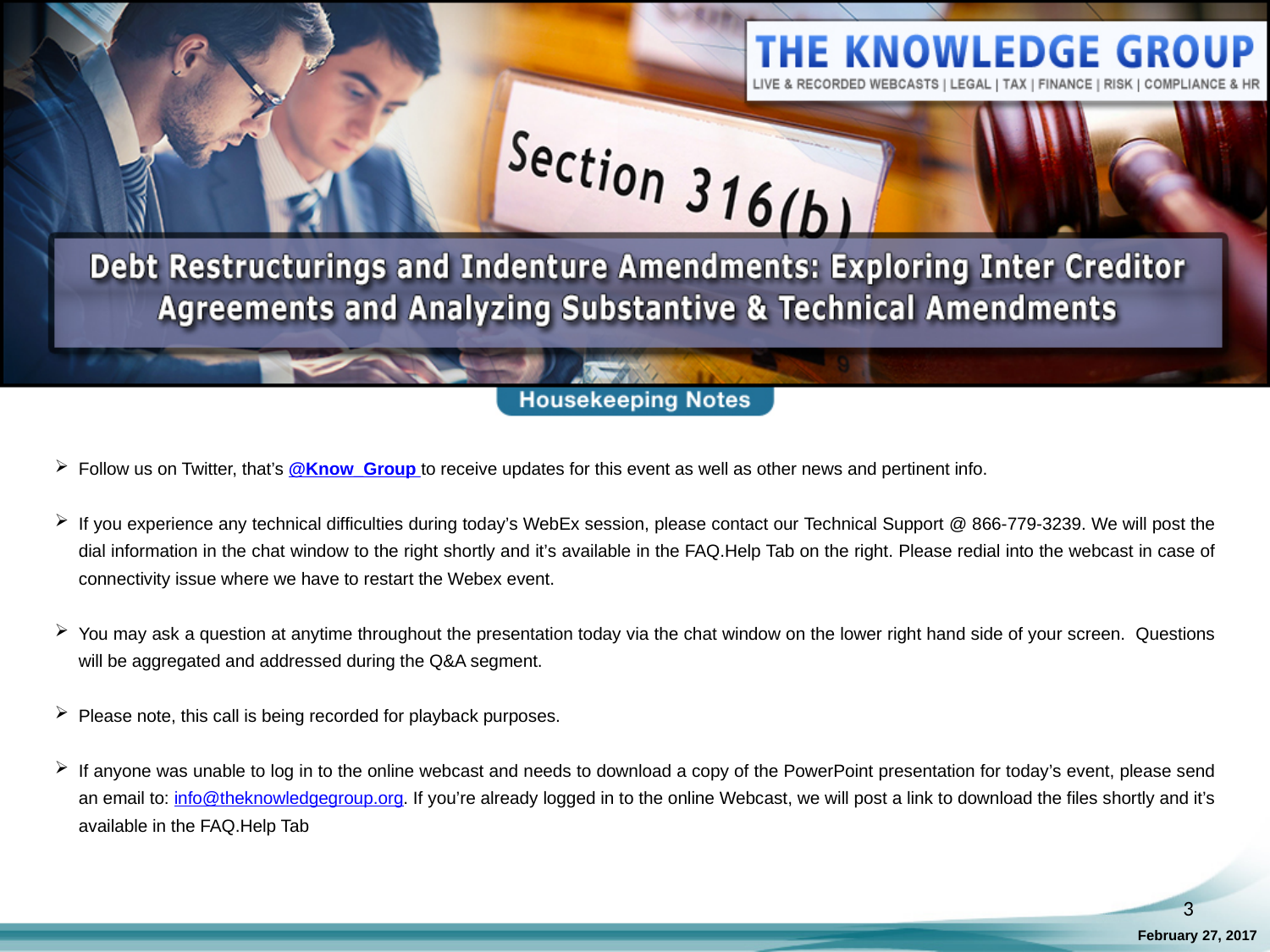

Follow us on Twitter, that’s @Know_Group to receive updates for this event as well as other news and pertinent info.

If you experience any technical difficulties during today’s WebEx session, please contact our Technical Support @ 866-779-3239. We will post the dial information in the chat window to the right shortly and it’s available in the FAQ.Help Tab on the right. Please redial into the webcast in case of connectivity issue where we have to restart the Webex event.

You may ask a question at anytime throughout the presentation today via the chat window on the lower right hand side of your screen.  Questions will be aggregated and addressed during the Q&A segment.

Please note, this call is being recorded for playback purposes.

If anyone was unable to log in to the online webcast and needs to download a copy of the PowerPoint presentation for today’s event, please send an email to: info@theknowledgegroup.org. If you’re already logged in to the online Webcast, we will post a link to download the files shortly and it’s available in the FAQ.Help Tab

3
February 27, 2017